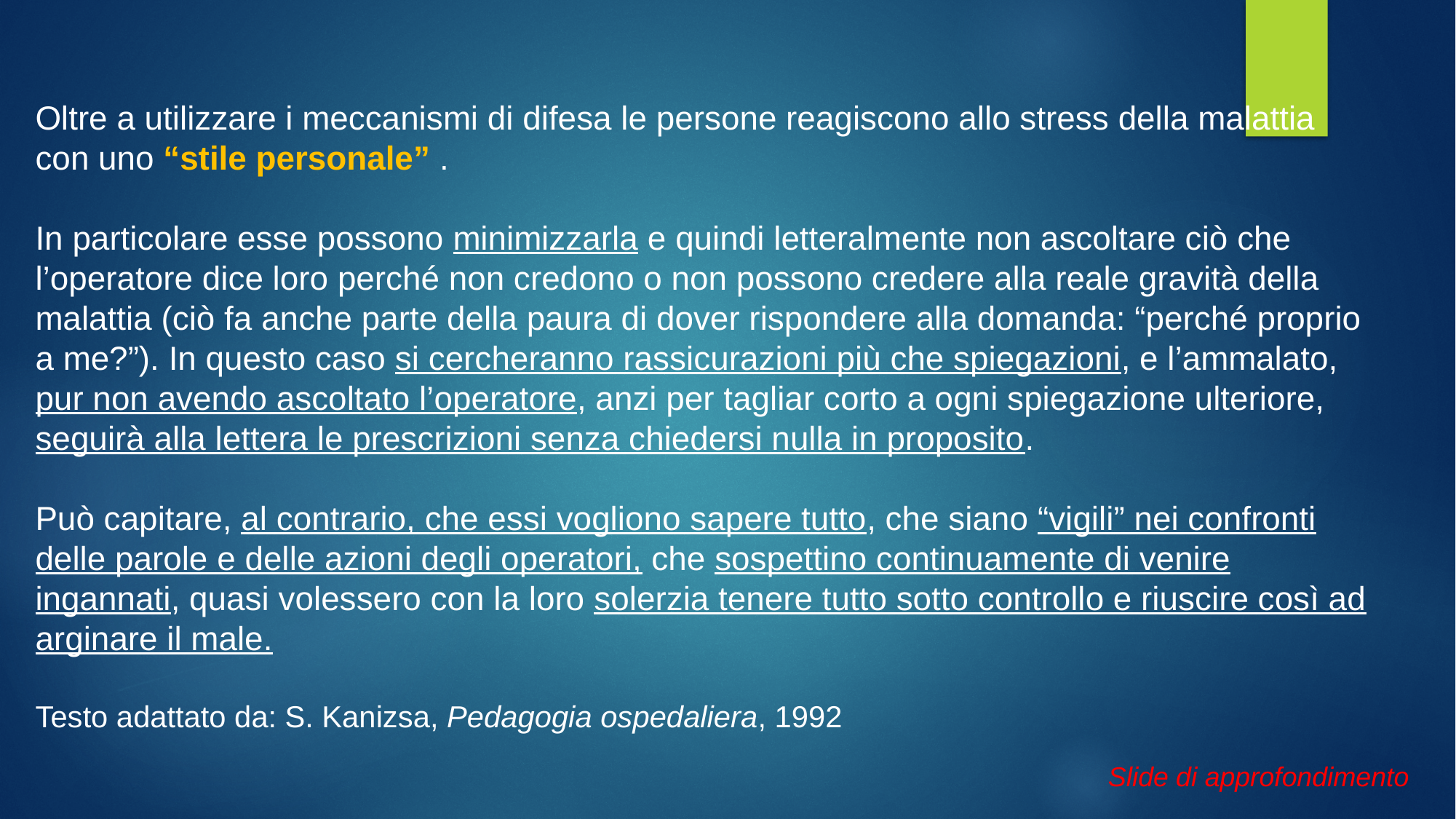

Oltre a utilizzare i meccanismi di difesa le persone reagiscono allo stress della malattia con uno “stile personale” .

In particolare esse possono minimizzarla e quindi letteralmente non ascoltare ciò che l’operatore dice loro perché non credono o non possono credere alla reale gravità della malattia (ciò fa anche parte della paura di dover rispondere alla domanda: “perché proprio a me?”). In questo caso si cercheranno rassicurazioni più che spiegazioni, e l’ammalato, pur non avendo ascoltato l’operatore, anzi per tagliar corto a ogni spiegazione ulteriore, seguirà alla lettera le prescrizioni senza chiedersi nulla in proposito.

Può capitare, al contrario, che essi vogliono sapere tutto, che siano “vigili” nei confronti delle parole e delle azioni degli operatori, che sospettino continuamente di venire ingannati, quasi volessero con la loro solerzia tenere tutto sotto controllo e riuscire così ad arginare il male.

Testo adattato da: S. Kanizsa, Pedagogia ospedaliera, 1992
Slide di approfondimento